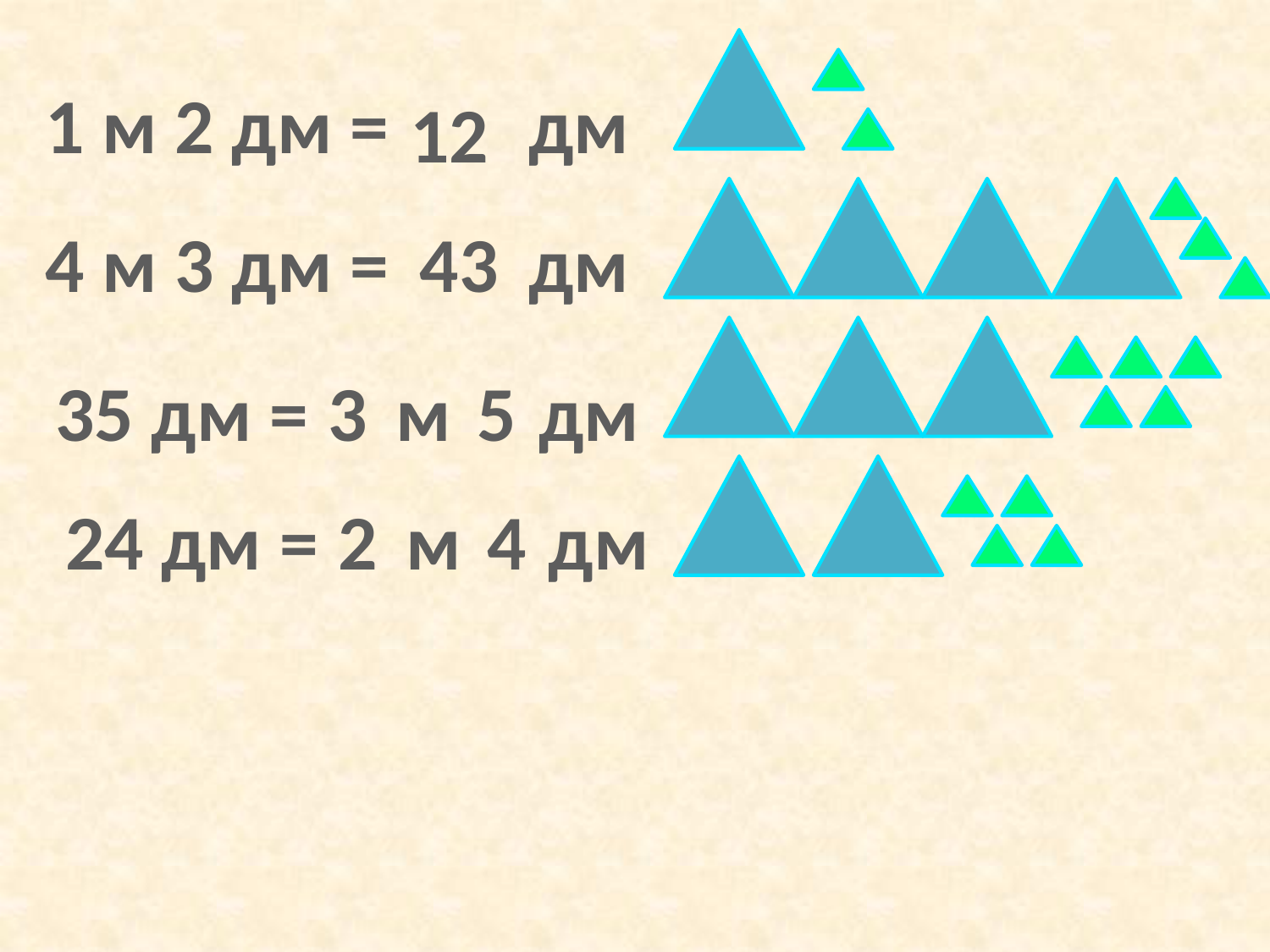

1 м 2 дм =        дм
12

4 м 3 дм =        дм
43

35 дм =     м     дм
 3
 5

24 дм =     м     дм
 2
 4